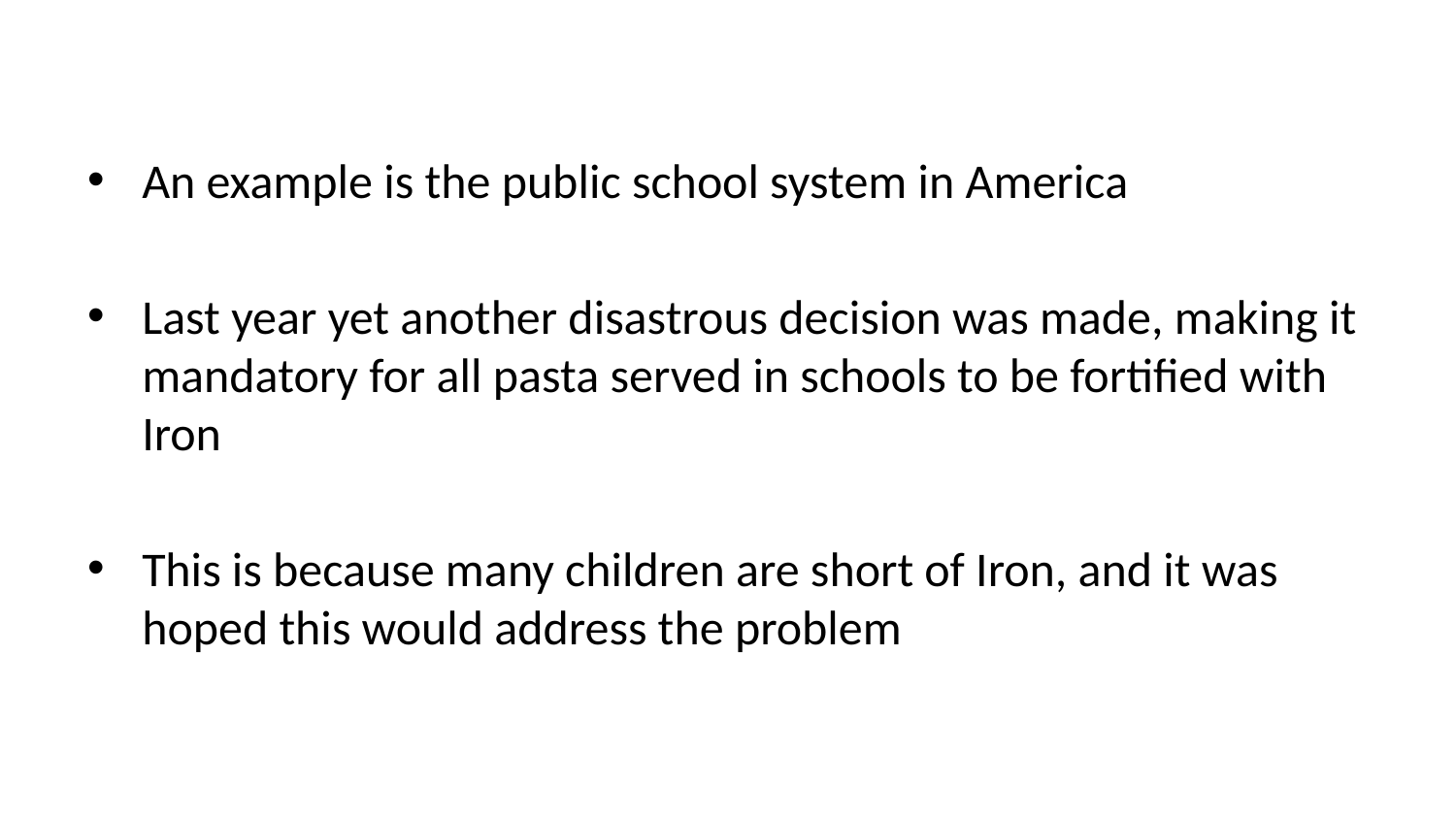

An example is the public school system in America

Last year yet another disastrous decision was made, making it mandatory for all pasta served in schools to be fortified with Iron

This is because many children are short of Iron, and it was hoped this would address the problem